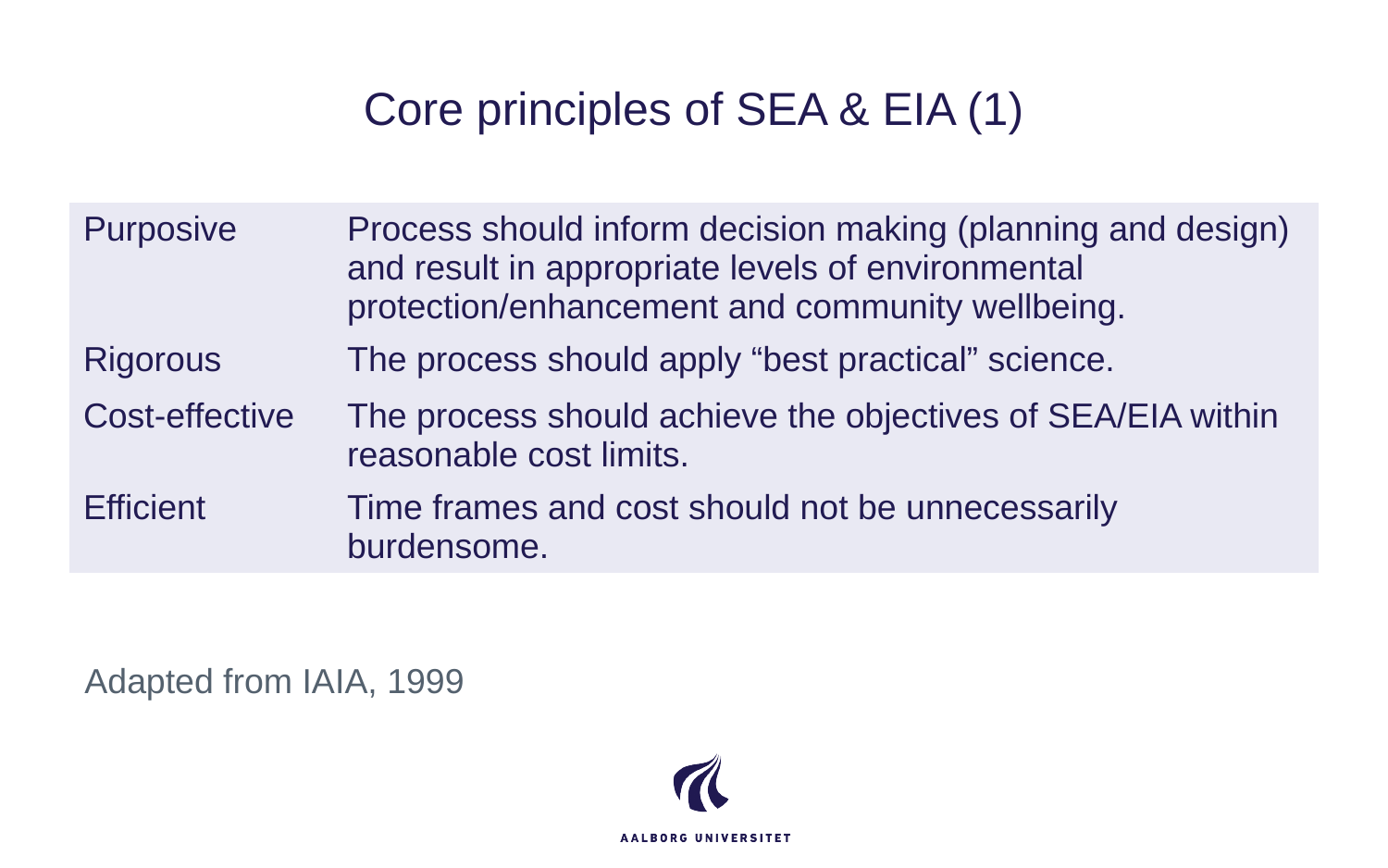

# Core principles of SEA & EIA (1)
| Purposive | Process should inform decision making (planning and design) and result in appropriate levels of environmental protection/enhancement and community wellbeing. |
| --- | --- |
| Rigorous | The process should apply “best practical” science. |
| Cost-effective | The process should achieve the objectives of SEA/EIA within reasonable cost limits. |
| Efficient | Time frames and cost should not be unnecessarily burdensome. |
Adapted from IAIA, 1999